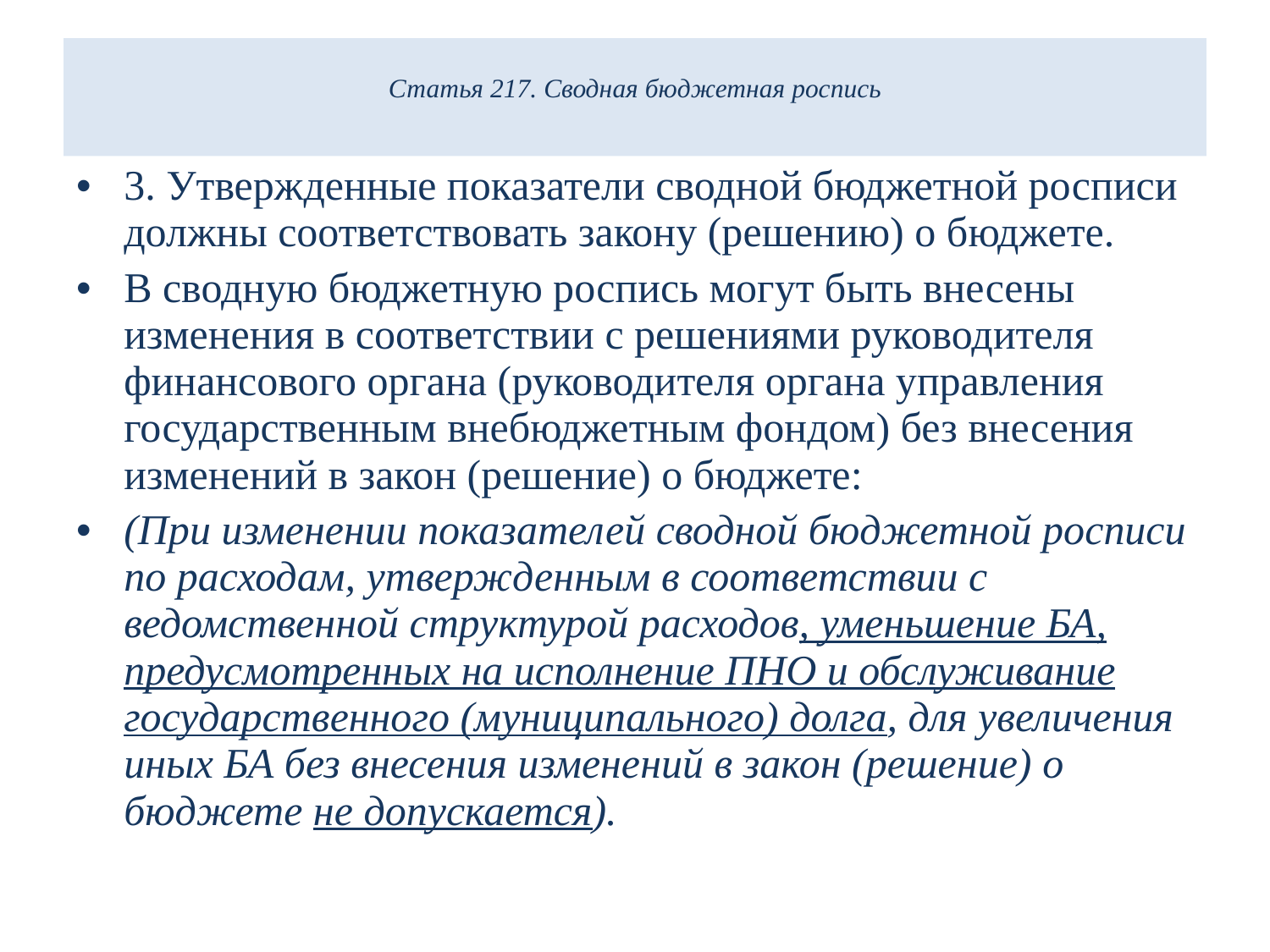

# Статья 217. Сводная бюджетная роспись
3. Утвержденные показатели сводной бюджетной росписи должны соответствовать закону (решению) о бюджете.
В сводную бюджетную роспись могут быть внесены изменения в соответствии с решениями руководителя финансового органа (руководителя органа управления государственным внебюджетным фондом) без внесения изменений в закон (решение) о бюджете:
(При изменении показателей сводной бюджетной росписи по расходам, утвержденным в соответствии с ведомственной структурой расходов, уменьшение БА, предусмотренных на исполнение ПНО и обслуживание государственного (муниципального) долга, для увеличения иных БА без внесения изменений в закон (решение) о бюджете не допускается).